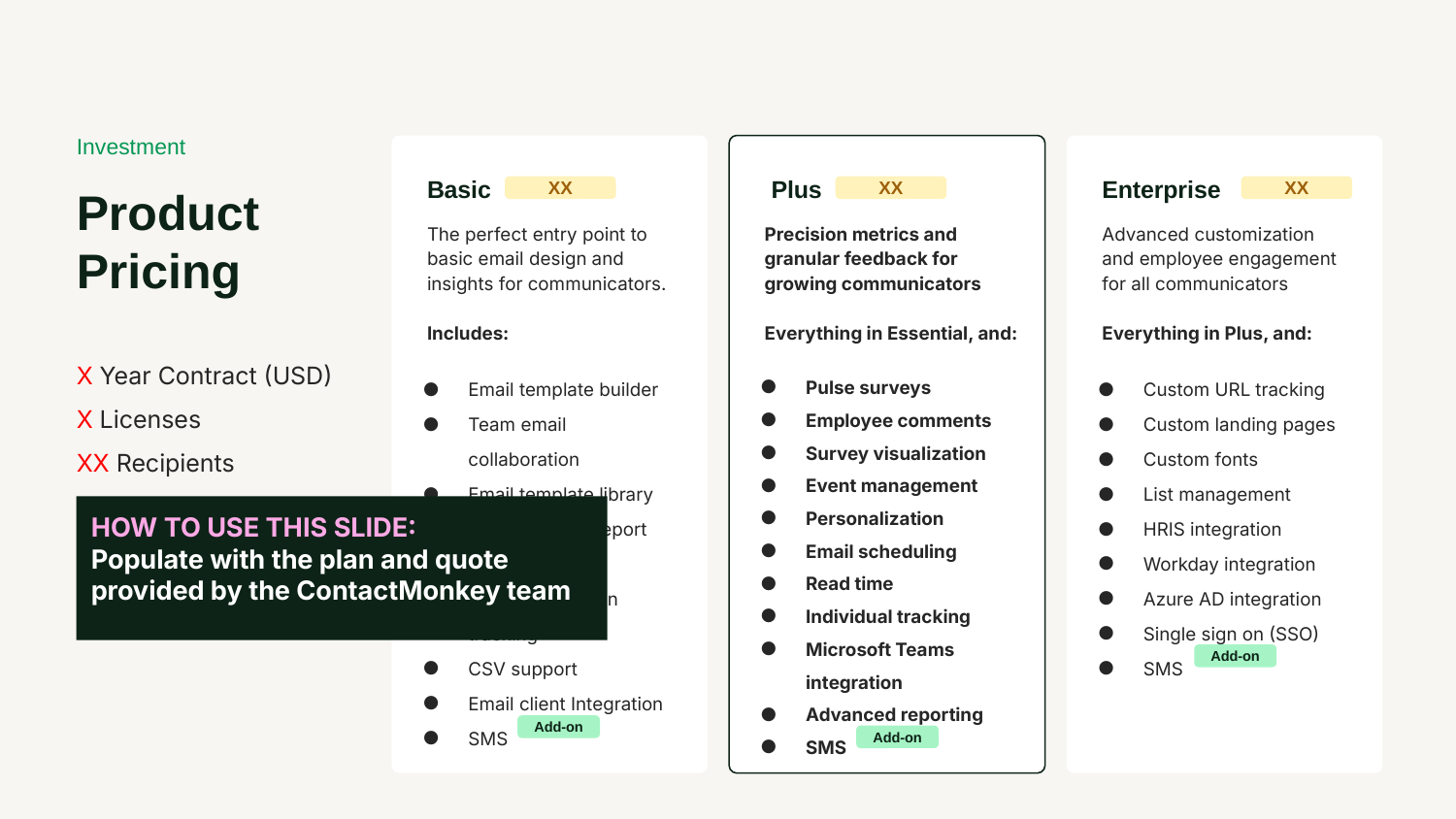

Investment

Basic
 Plus
Enterprise
# Product Pricing
XX
XX
XX
The perfect entry point to basic email design and insights for communicators.
Includes:
Precision metrics and granular feedback for growing communicators
Everything in Essential, and:
Advanced customization and employee engagement for all communicators
Everything in Plus, and:
X Year Contract (USD)
X Licenses
XX Recipients
Email template builder
Team email collaboration
Email template library
Basic tracking report
Click maps
Overall campaign tracking
CSV support
Email client Integration
SMS
Pulse surveys
Employee comments
Survey visualization
Event management
Personalization
Email scheduling
Read time
Individual tracking
Microsoft Teams integration
Advanced reporting
SMS
Custom URL tracking
Custom landing pages
Custom fonts
List management
HRIS integration
Workday integration
Azure AD integration
Single sign on (SSO)
SMS
HOW TO USE THIS SLIDE:
Populate with the plan and quote provided by the ContactMonkey team
Add-on
Add-on
Add-on